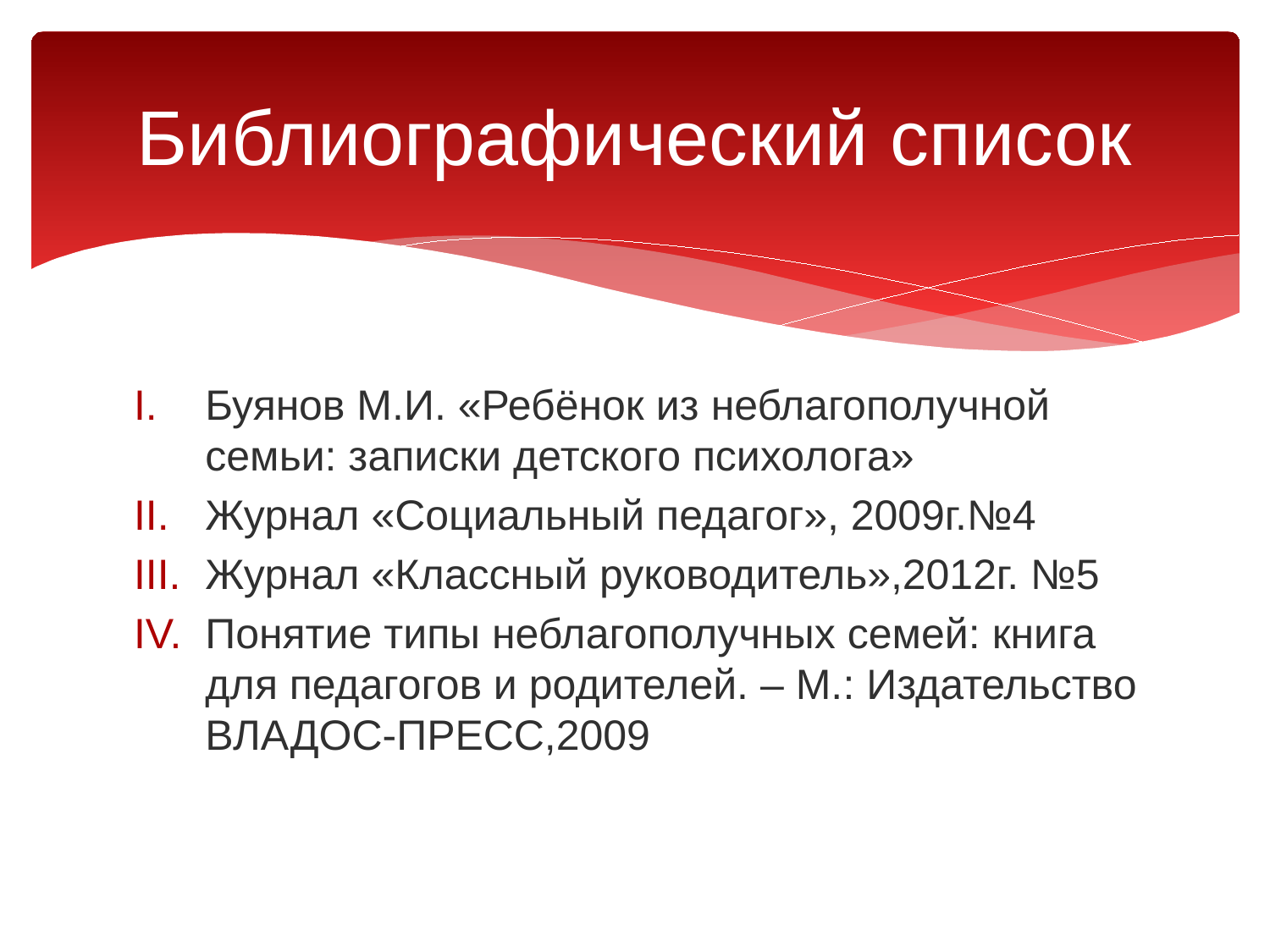

# Библиографический список
Буянов М.И. «Ребёнок из неблагополучной семьи: записки детского психолога»
Журнал «Социальный педагог», 2009г.№4
Журнал «Классный руководитель»,2012г. №5
Понятие типы неблагополучных семей: книга для педагогов и родителей. – М.: Издательство ВЛАДОС-ПРЕСС,2009